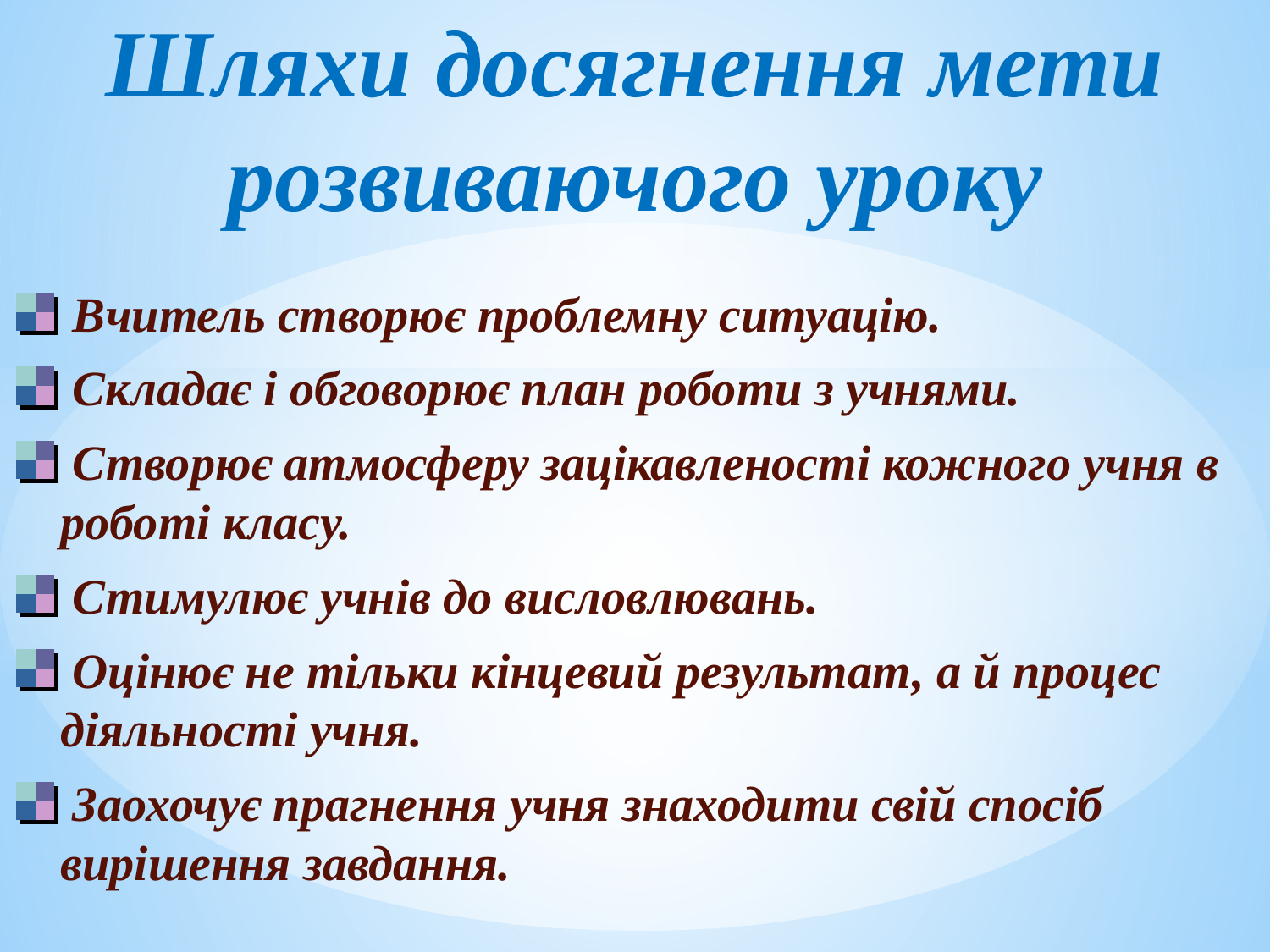

# Шляхи досягнення мети розвиваючого уроку
 Вчитель створює проблемну ситуацію.
 Складає і обговорює план роботи з учнями.
 Створює атмосферу зацікавленості кожного учня в роботі класу.
 Стимулює учнів до висловлювань.
 Оцінює не тільки кінцевий результат, а й процес діяльності учня.
 Заохочує прагнення учня знаходити свій спосіб вирішення завдання.